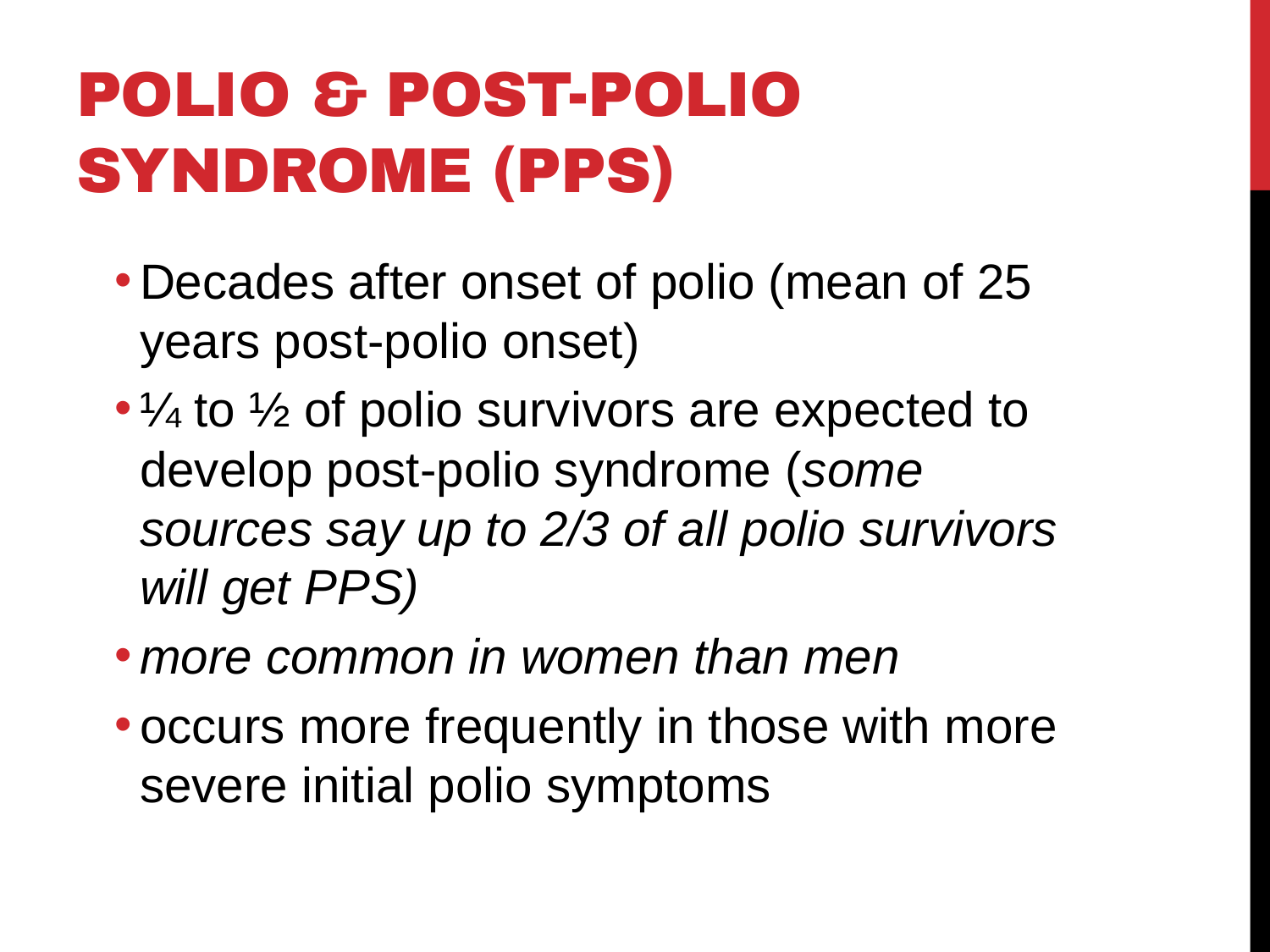

# Polio & Post-Polio Syndrome (PPS)
Decades after onset of polio (mean of 25 years post-polio onset)
¼ to ½ of polio survivors are expected to develop post-polio syndrome (some sources say up to 2/3 of all polio survivors will get PPS)
more common in women than men
occurs more frequently in those with more severe initial polio symptoms